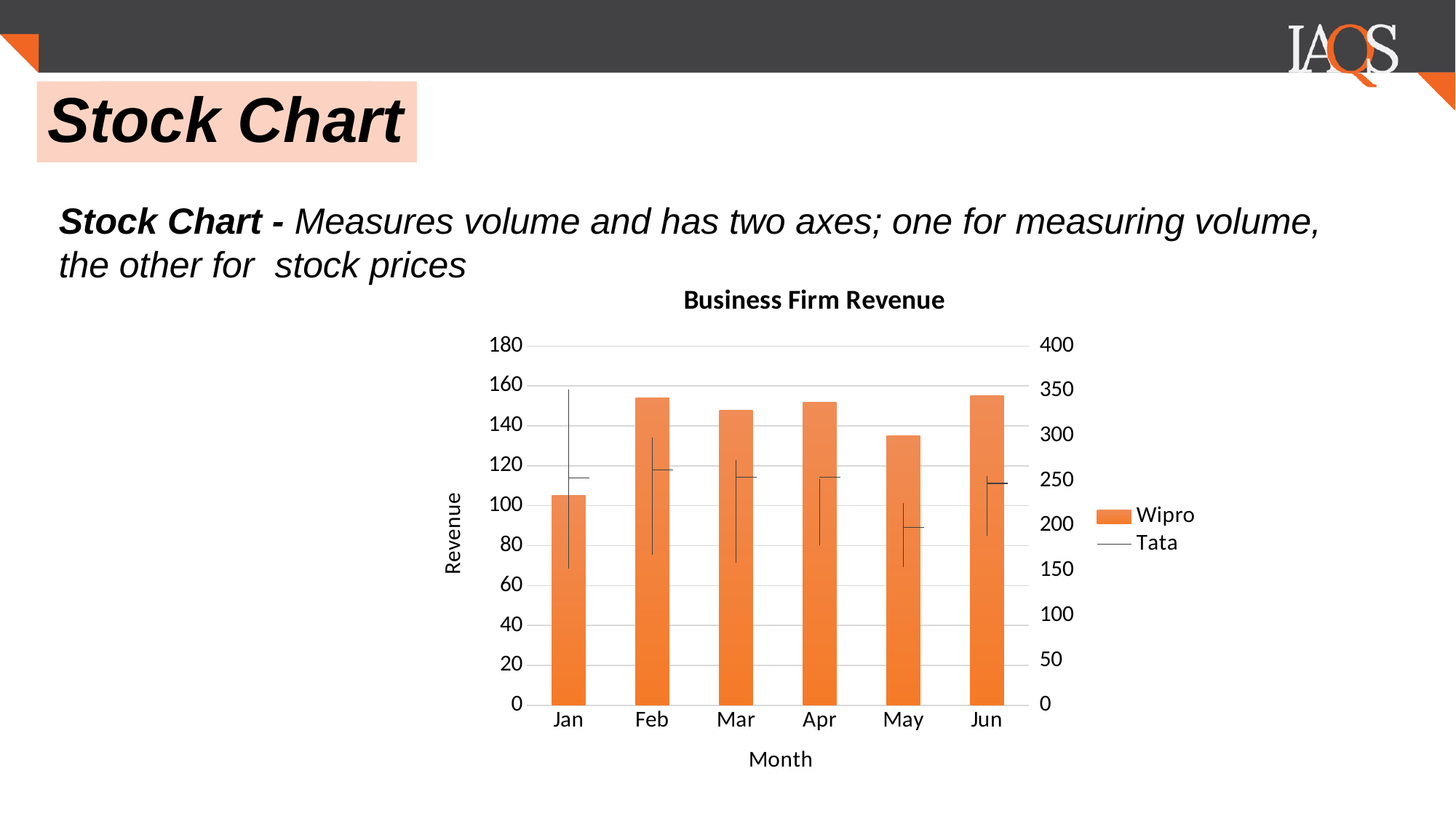

.
# Stock Chart

Stock Chart - Measures volume and has two axes; one for measuring volume, the other for  stock prices

[unsupported chart]